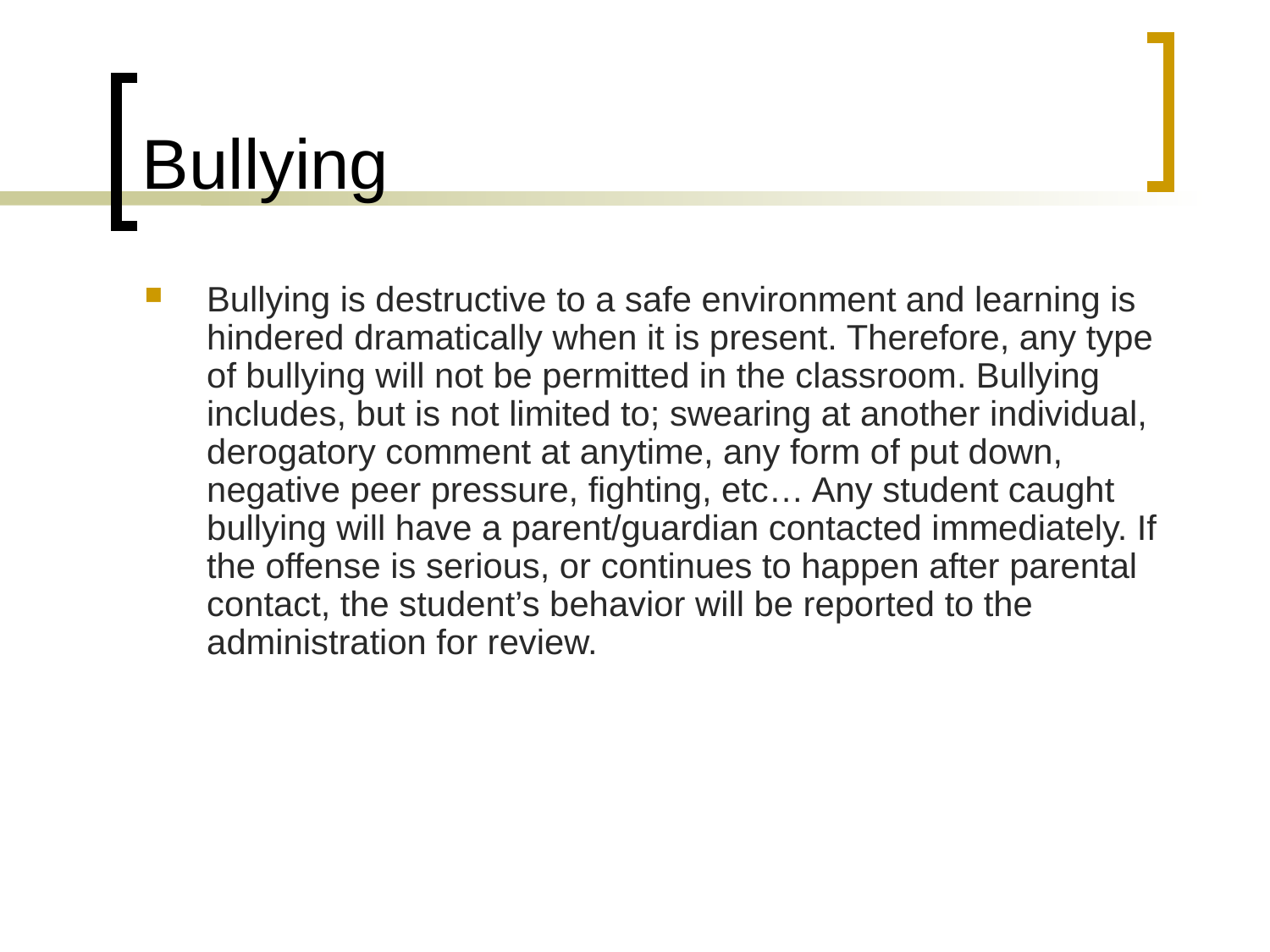

# Bullying
Bullying is destructive to a safe environment and learning is hindered dramatically when it is present. Therefore, any type of bullying will not be permitted in the classroom. Bullying includes, but is not limited to; swearing at another individual, derogatory comment at anytime, any form of put down, negative peer pressure, fighting, etc… Any student caught bullying will have a parent/guardian contacted immediately. If the offense is serious, or continues to happen after parental contact, the student’s behavior will be reported to the administration for review.